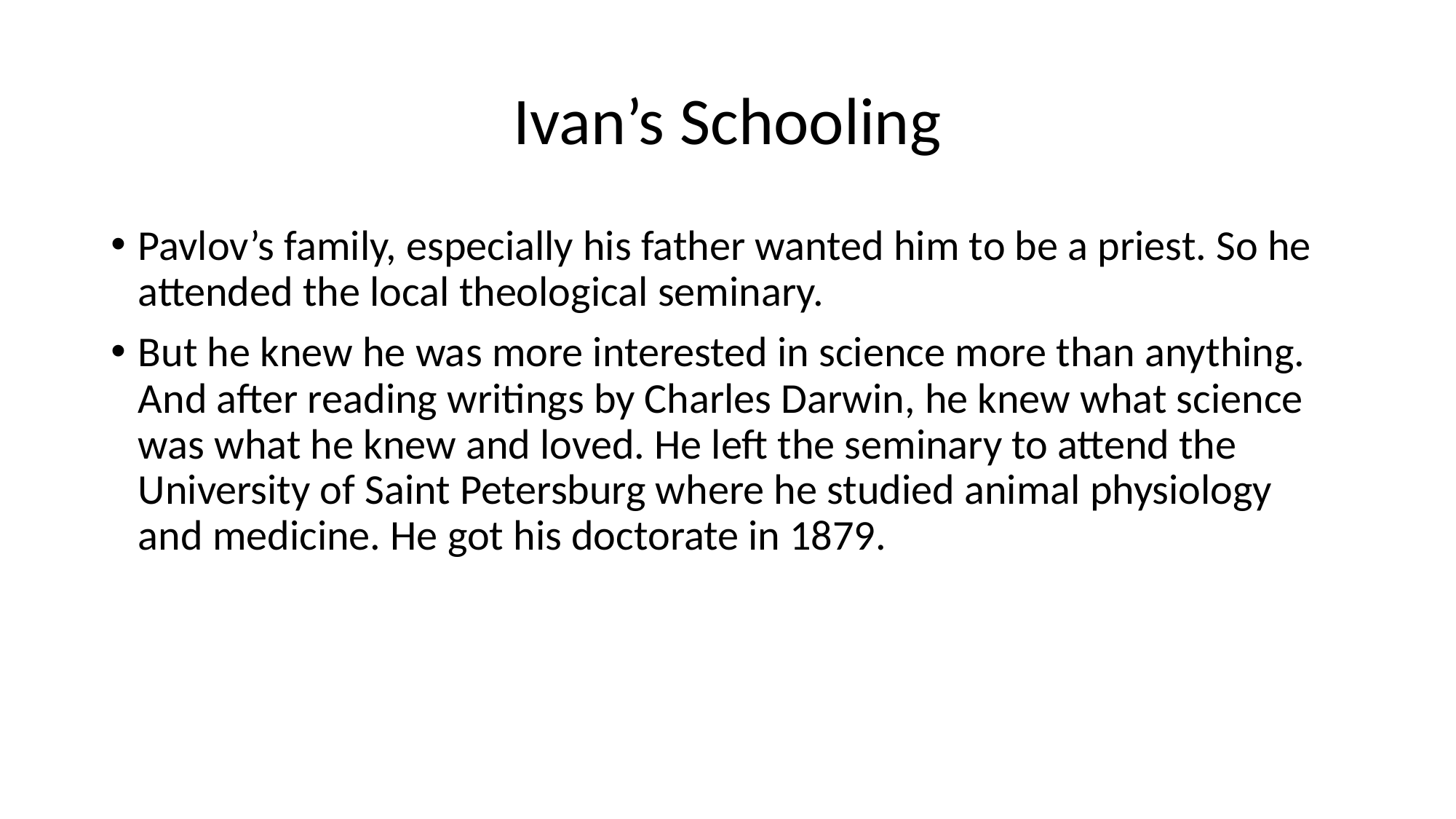

# Ivan’s Schooling
Pavlov’s family, especially his father wanted him to be a priest. So he attended the local theological seminary.
But he knew he was more interested in science more than anything. And after reading writings by Charles Darwin, he knew what science was what he knew and loved. He left the seminary to attend the University of Saint Petersburg where he studied animal physiology and medicine. He got his doctorate in 1879.